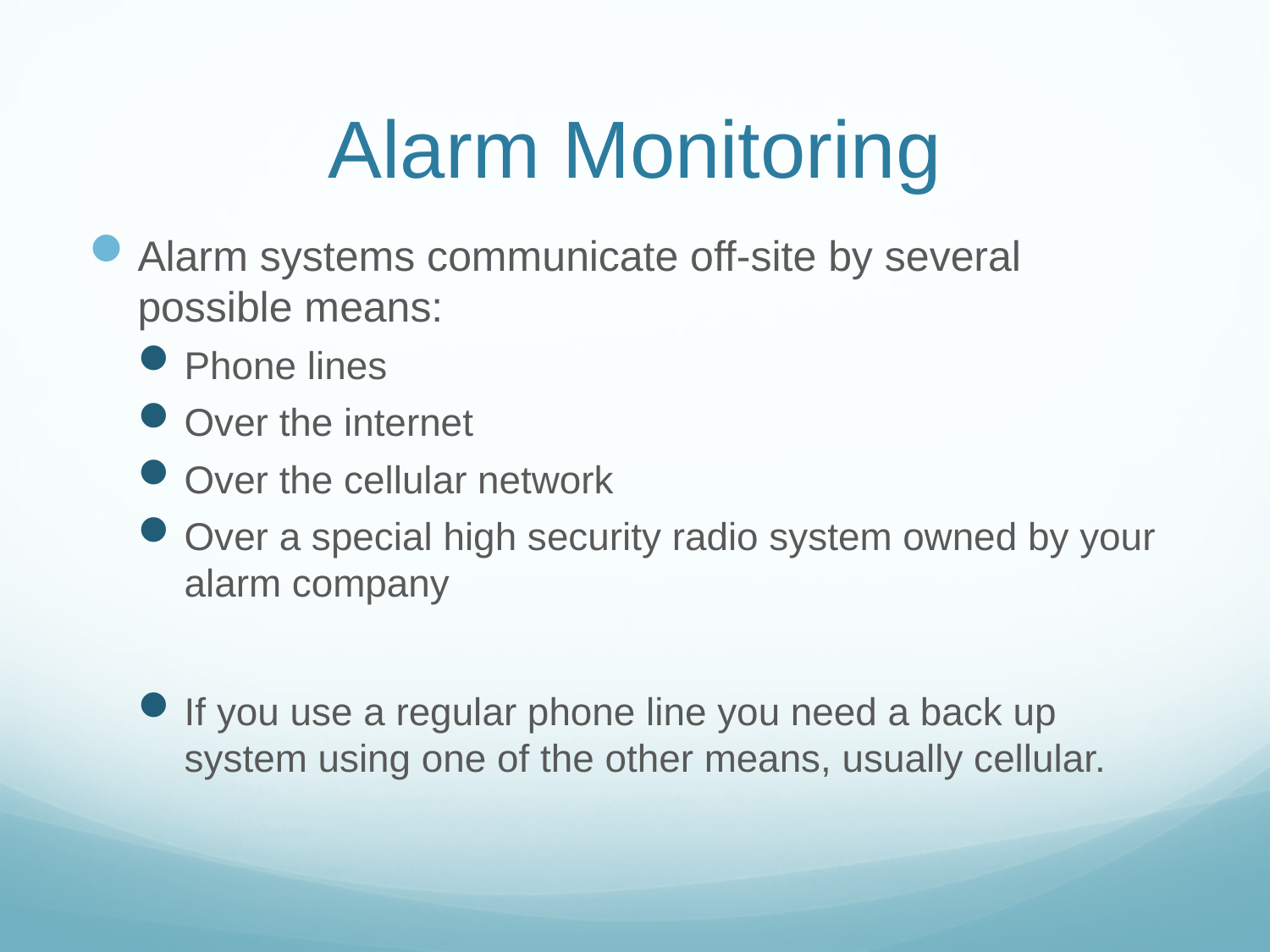

# Alarm Monitoring
Alarm systems communicate off-site by several possible means:
Phone lines
Over the internet
Over the cellular network
Over a special high security radio system owned by your alarm company

If you use a regular phone line you need a back up system using one of the other means, usually cellular.